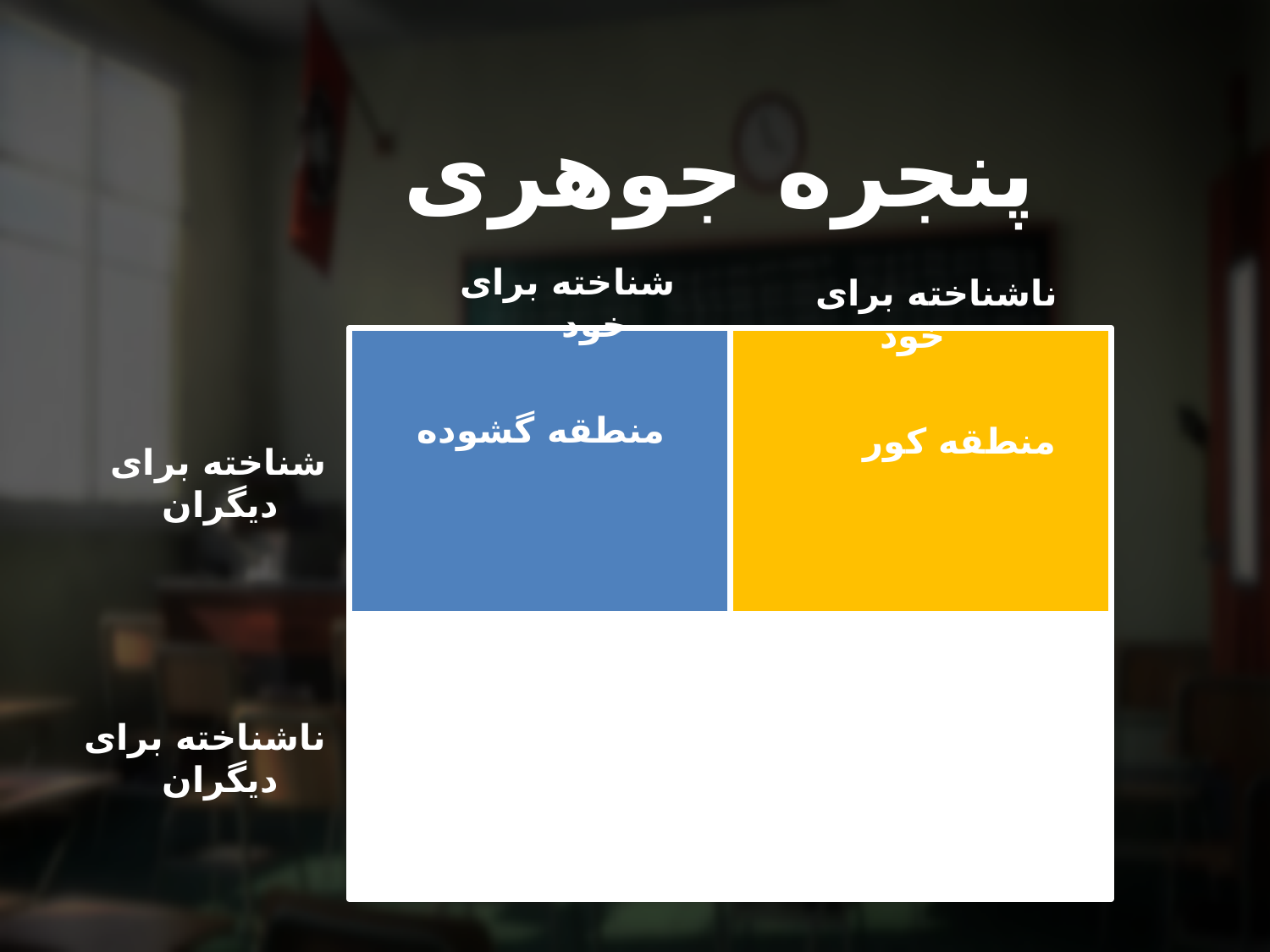

پنجره جوهری
شناخته برای خود
ناشناخته برای خود

منطقه گشوده
منطقه کور
شناخته برای دیگران

منطقه پنهان
ناشناخته برای دیگران
منطقه ناشناخته